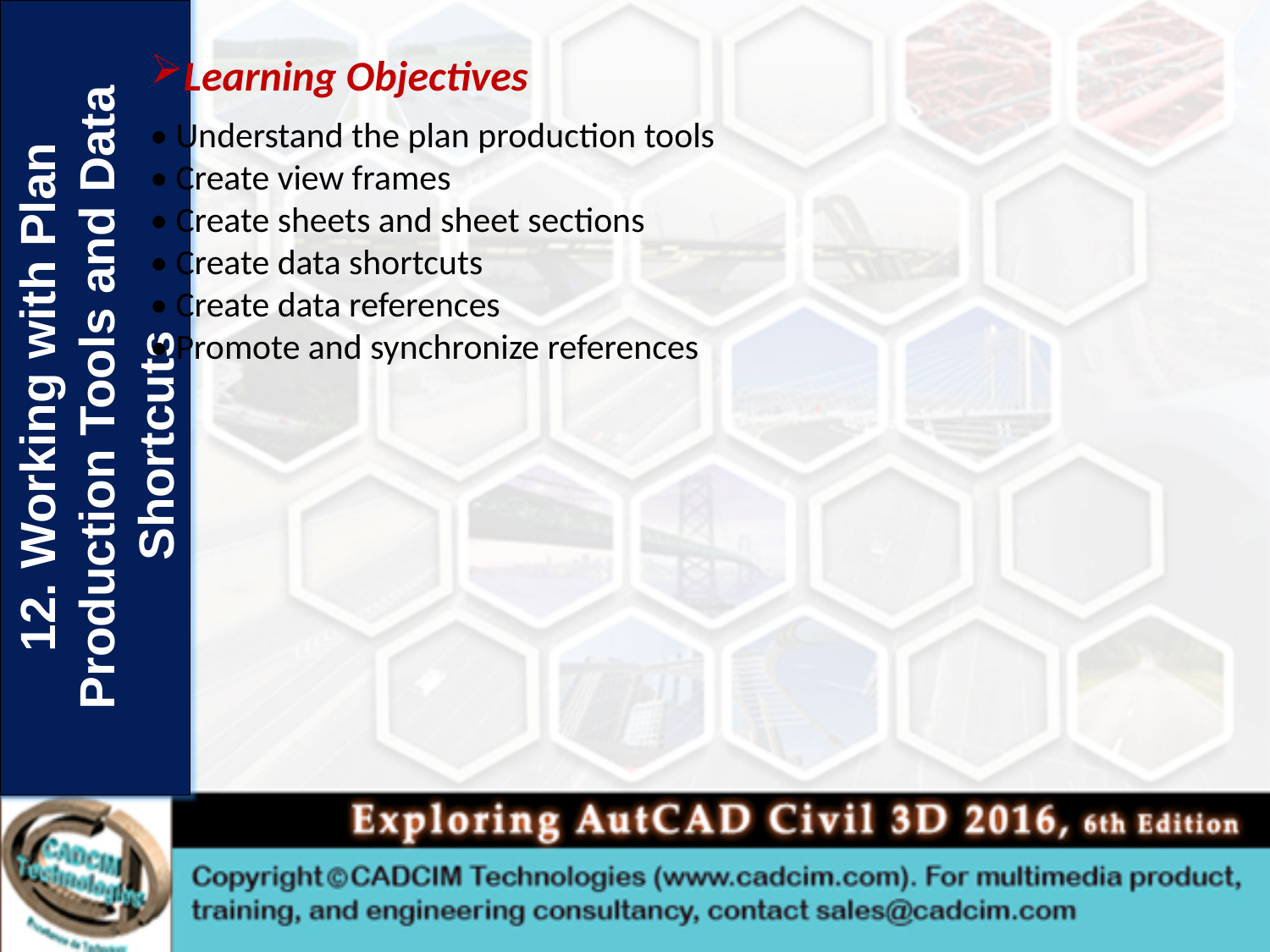

Learning Objectives
• Understand the plan production tools
• Create view frames
• Create sheets and sheet sections
• Create data shortcuts
• Create data references
• Promote and synchronize references